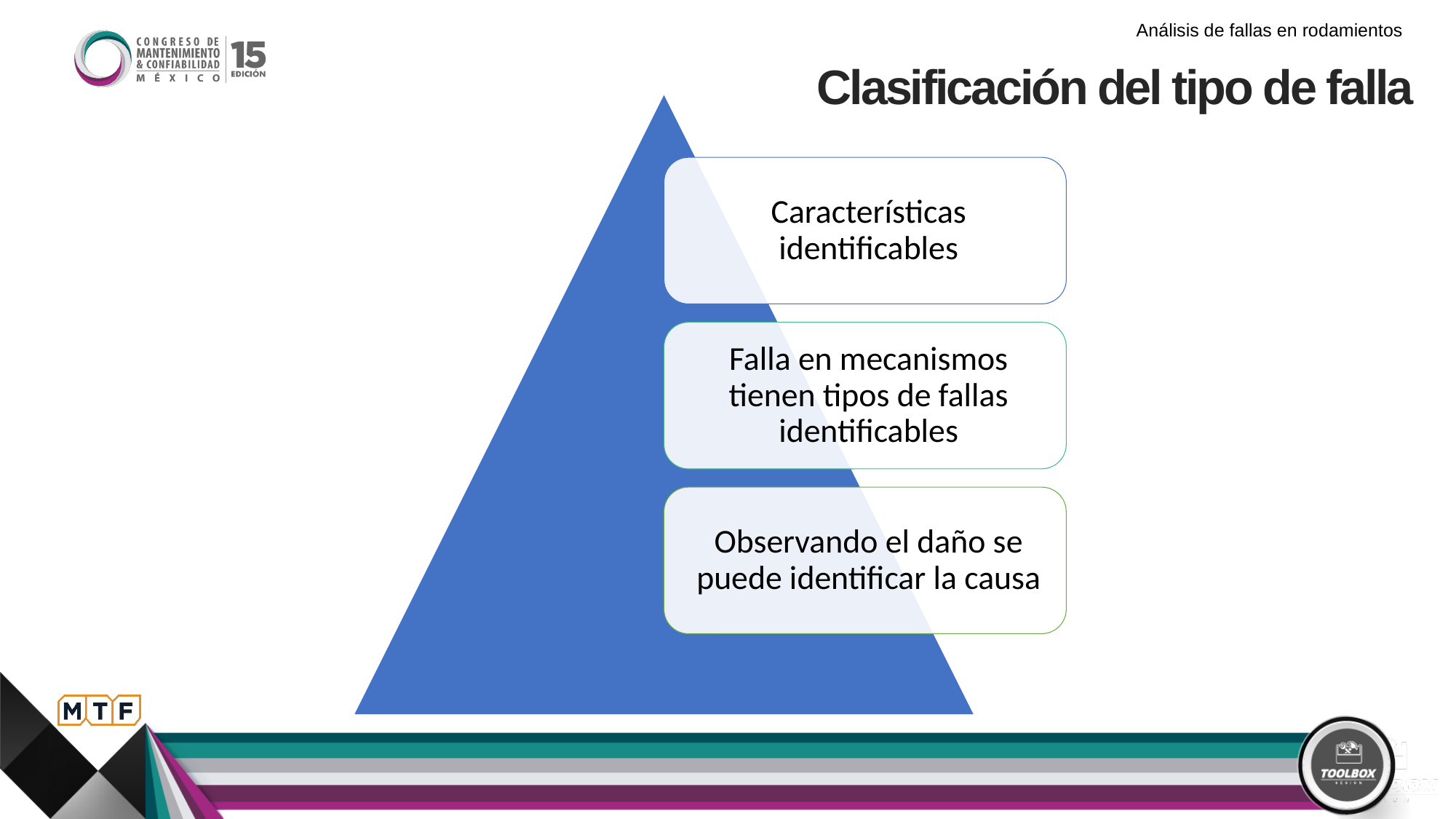

Análisis de fallas en rodamientos
# Clasificación del tipo de falla
Características identificables
Falla en mecanismos tienen tipos de fallas identificables
Observando el daño se puede identificar la causa